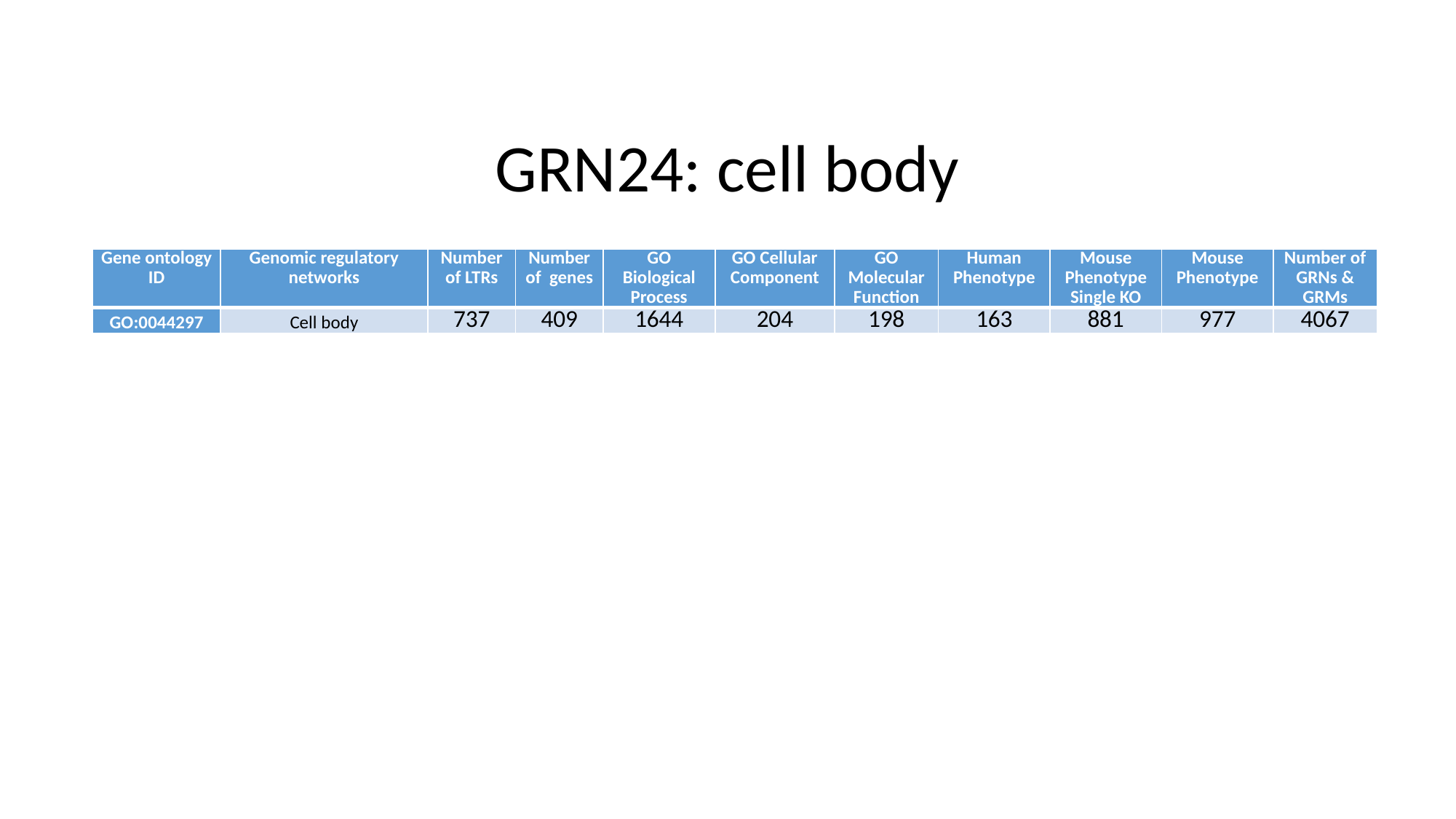

# GRN24: cell body
| Gene ontology ID | Genomic regulatory networks | Number of LTRs | Number of genes | GO Biological Process | GO Cellular Component | GO Molecular Function | Human Phenotype | Mouse Phenotype Single KO | Mouse Phenotype | Number of GRNs & GRMs |
| --- | --- | --- | --- | --- | --- | --- | --- | --- | --- | --- |
| GO:0044297 | Cell body | 737 | 409 | 1644 | 204 | 198 | 163 | 881 | 977 | 4067 |